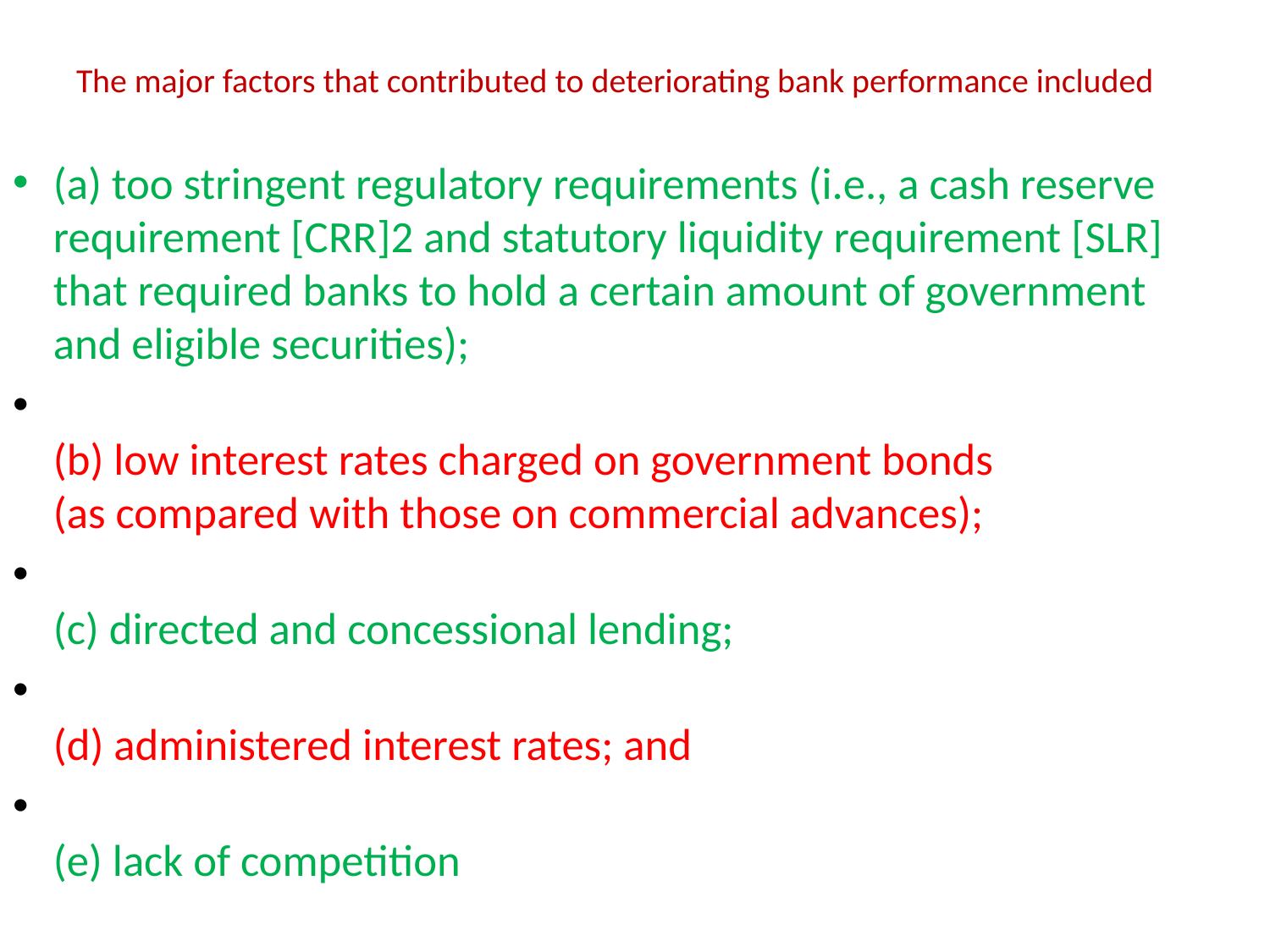

# The major factors that contributed to deteriorating bank performance included
(a) too stringent regulatory requirements (i.e., a cash reserve     requirement [CRR]2 and statutory liquidity requirement [SLR] that required banks to hold a certain amount of government and eligible securities);
(b) low interest rates charged on government bonds
(as compared with those on commercial advances);
(c) directed and concessional lending;
(d) administered interest rates; and
(e) lack of competition